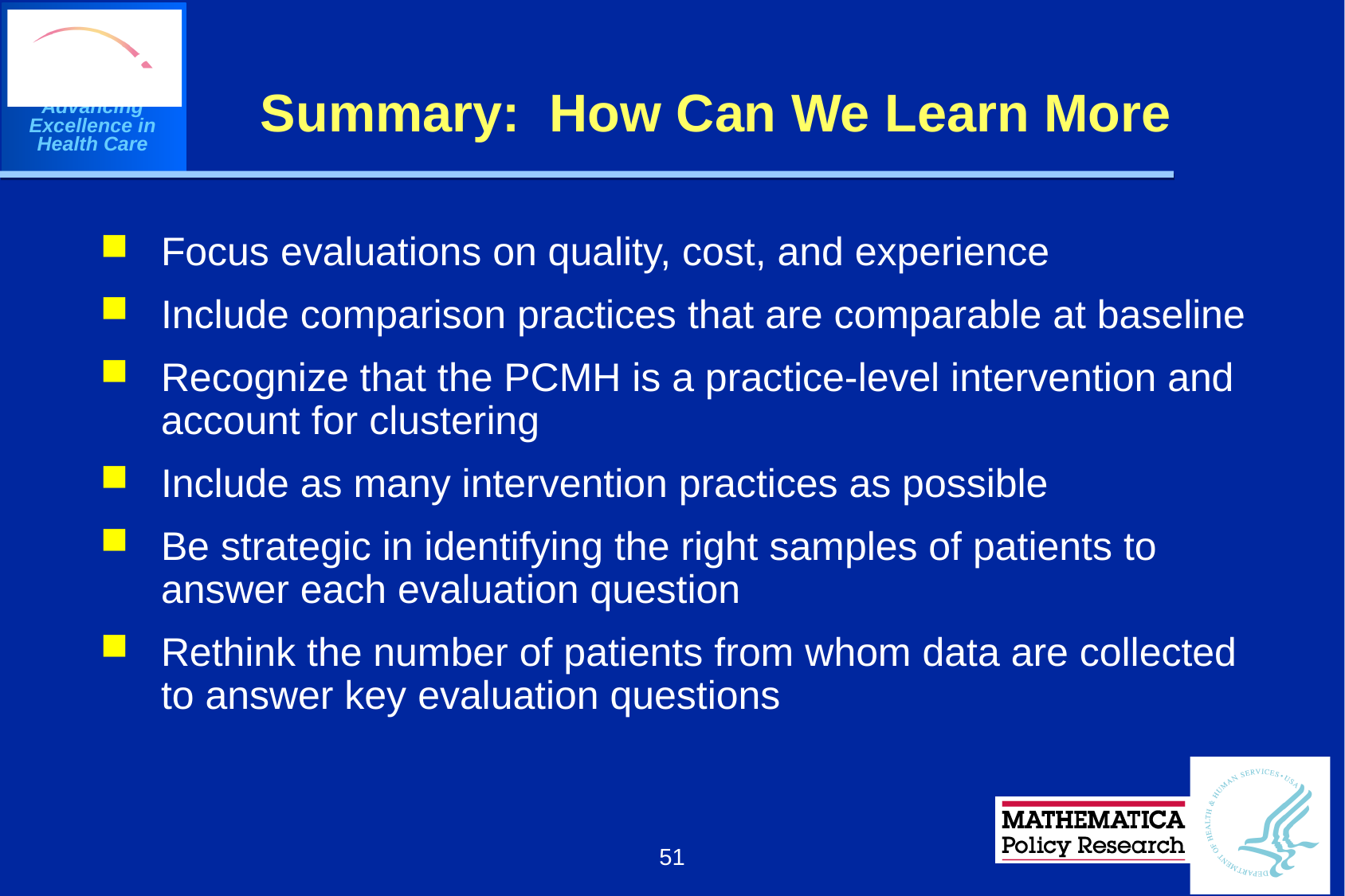

# Summary:  How Can We Learn More
Focus evaluations on quality, cost, and experience
Include comparison practices that are comparable at baseline
Recognize that the PCMH is a practice-level intervention and account for clustering
Include as many intervention practices as possible
Be strategic in identifying the right samples of patients to answer each evaluation question
Rethink the number of patients from whom data are collected to answer key evaluation questions
51